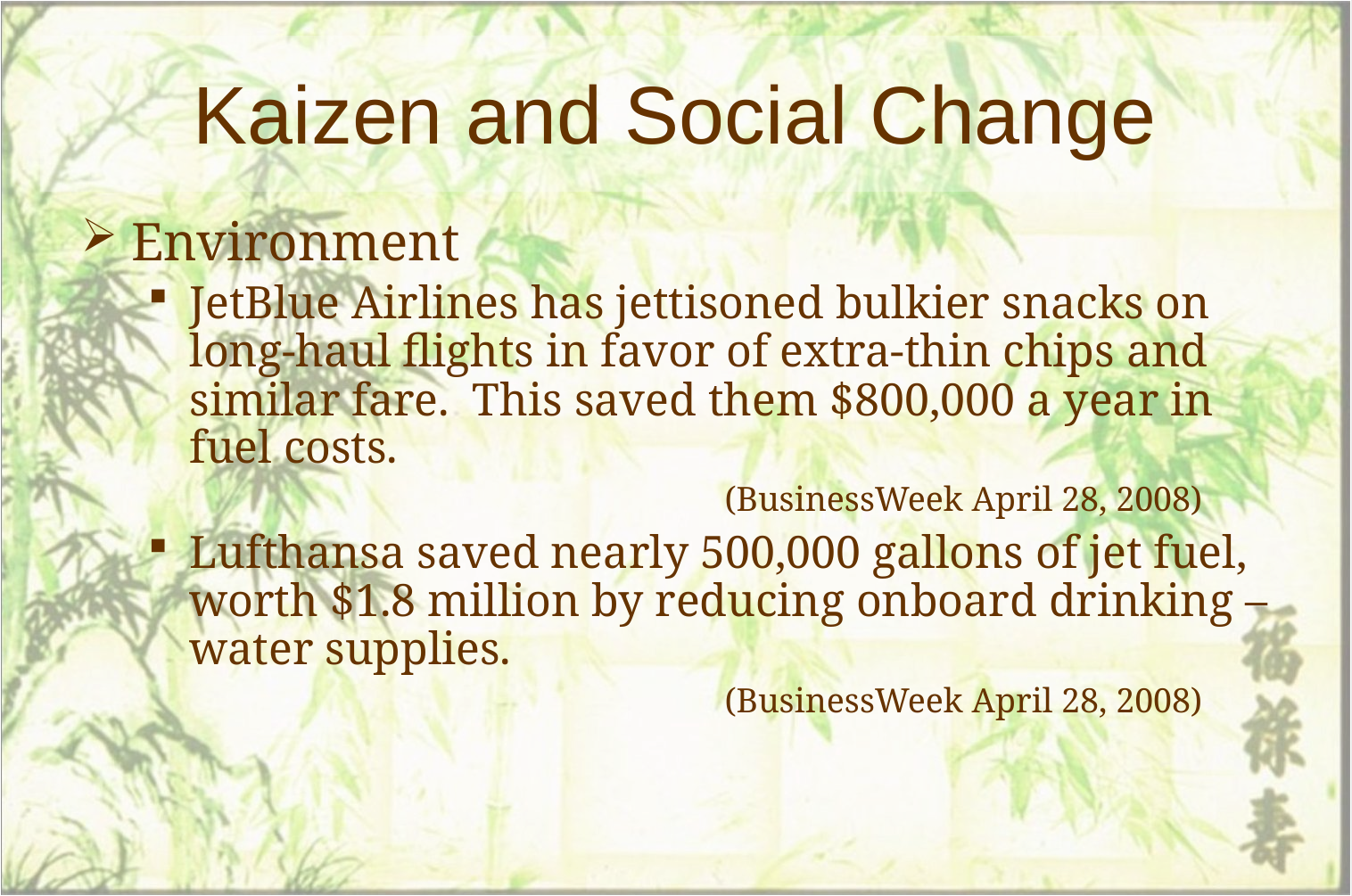

# Kaizen and Social Change
Environment
JetBlue Airlines has jettisoned bulkier snacks on long-haul flights in favor of extra-thin chips and similar fare.  This saved them $800,000 a year in fuel costs.
				(BusinessWeek April 28, 2008)
Lufthansa saved nearly 500,000 gallons of jet fuel, worth $1.8 million by reducing onboard drinking – water supplies.
				(BusinessWeek April 28, 2008)